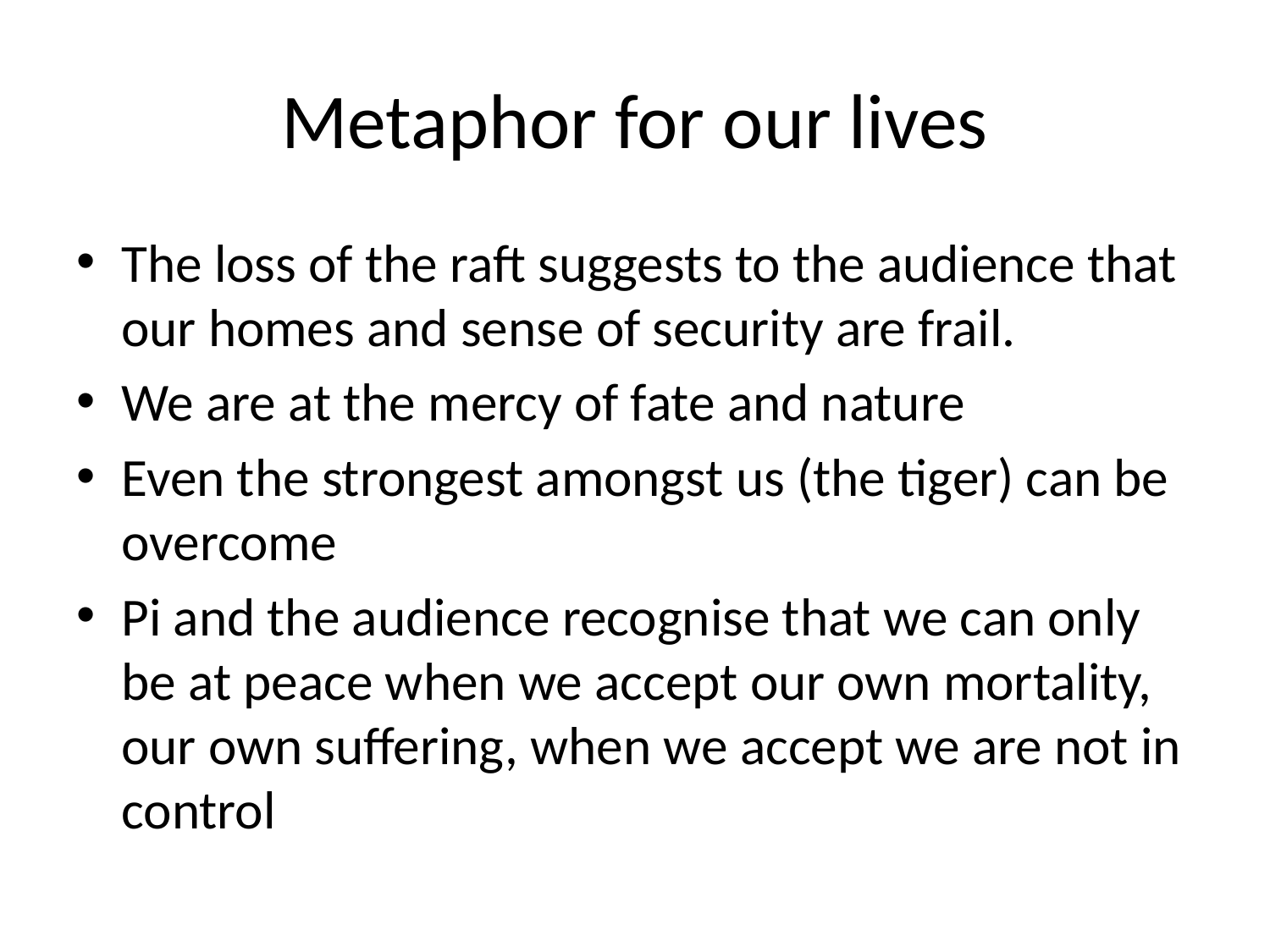

# Metaphor for our lives
The loss of the raft suggests to the audience that our homes and sense of security are frail.
We are at the mercy of fate and nature
Even the strongest amongst us (the tiger) can be overcome
Pi and the audience recognise that we can only be at peace when we accept our own mortality, our own suffering, when we accept we are not in control